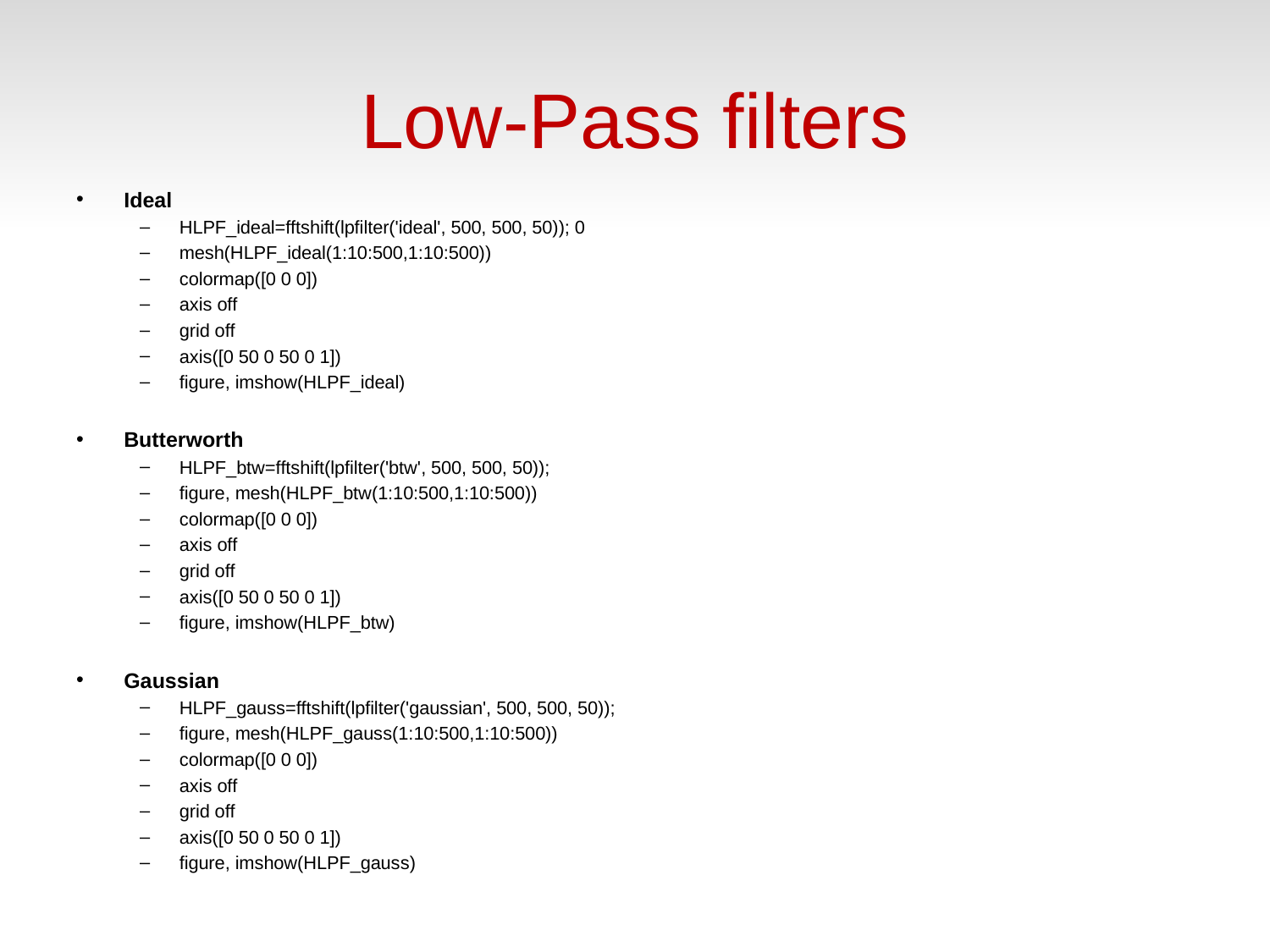

# Low-Pass filters
Ideal
HLPF_ideal=fftshift(lpfilter('ideal', 500, 500, 50)); 0
mesh(HLPF_ideal(1:10:500,1:10:500))
colormap([0 0 0])
axis off
grid off
axis([0 50 0 50 0 1])
figure, imshow(HLPF_ideal)

Butterworth
HLPF_btw=fftshift(lpfilter('btw', 500, 500, 50));
figure, mesh(HLPF_btw(1:10:500,1:10:500))
colormap([0 0 0])
axis off
grid off
axis([0 50 0 50 0 1])
figure, imshow(HLPF_btw)

Gaussian
HLPF_gauss=fftshift(lpfilter('gaussian', 500, 500, 50));
figure, mesh(HLPF_gauss(1:10:500,1:10:500))
colormap([0 0 0])
axis off
grid off
axis([0 50 0 50 0 1])
figure, imshow(HLPF_gauss)